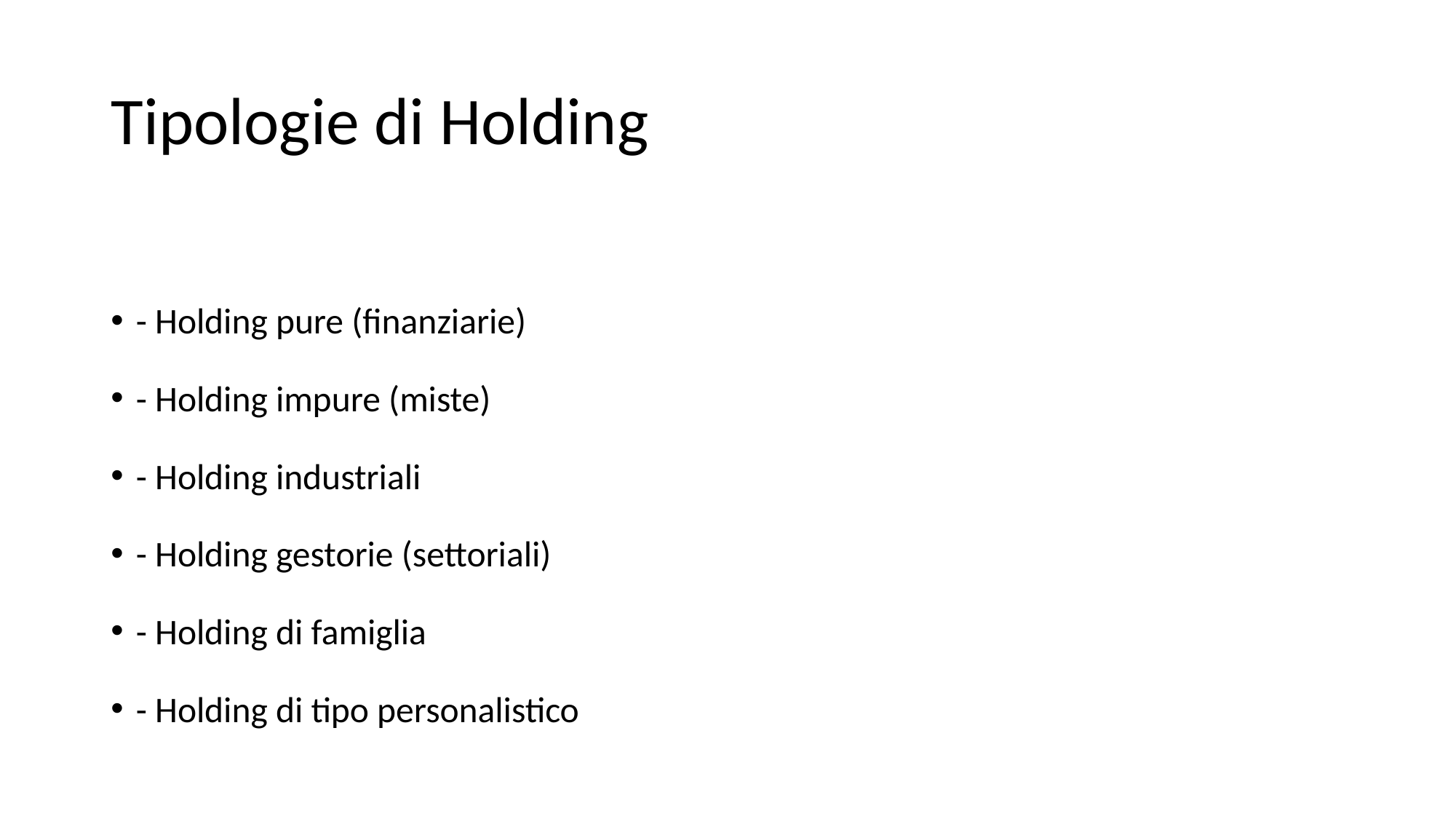

# Tipologie di Holding
- Holding pure (finanziarie)
- Holding impure (miste)
- Holding industriali
- Holding gestorie (settoriali)
- Holding di famiglia
- Holding di tipo personalistico